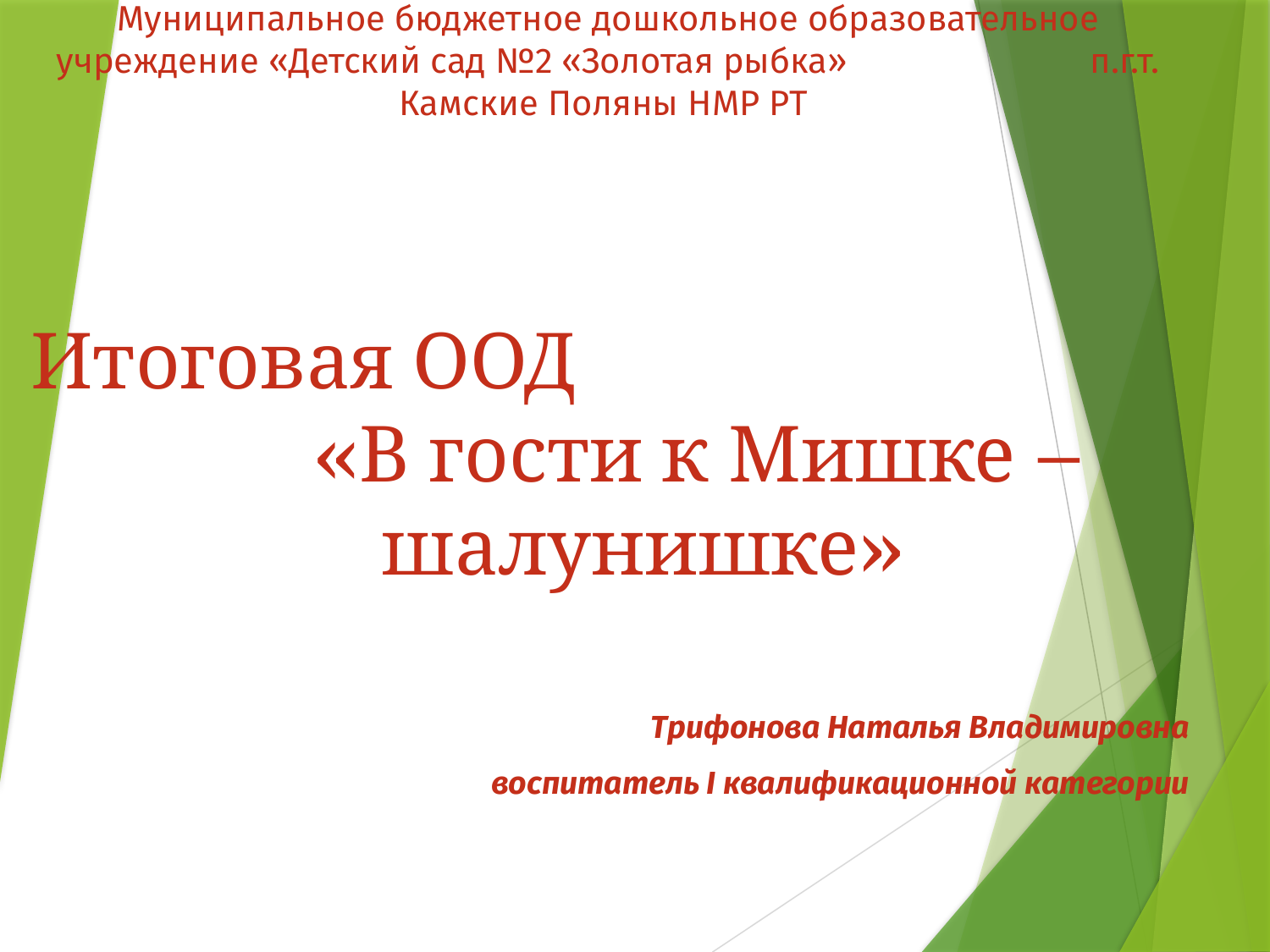

# Муниципальное бюджетное дошкольное образовательное учреждение «Детский сад №2 «Золотая рыбка»                          п.г.т. Камские Поляны НМР РТ
Итоговая ООД                                           «В гости к Мишке – шалунишке»
Трифонова Наталья Владимировна
 воспитатель I квалификационной категории